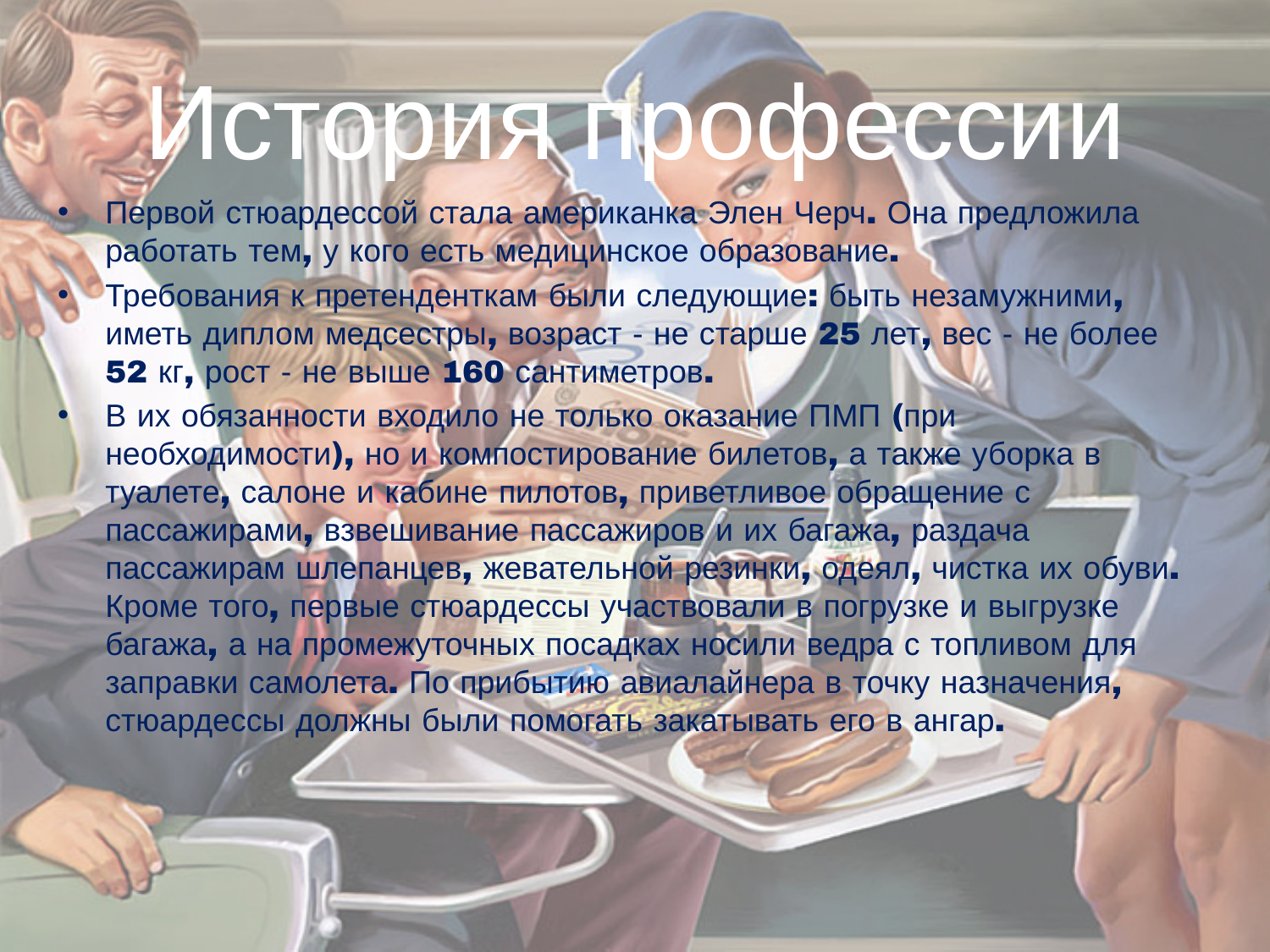

# История профессии
Первой стюардессой стала американка Элен Черч. Она предложила работать тем, у кого есть медицинское образование.
Требования к претенденткам были следующие: быть незамужними, иметь диплом медсестры, возраст ‑ не старше 25 лет, вес ‑ не более 52 кг, рост ‑ не выше 160 сантиметров.
В их обязанности входило не только оказание ПМП (при необходимости), но и компостирование билетов, а также уборка в туалете, салоне и кабине пилотов, приветливое обращение с пассажирами, взвешивание пассажиров и их багажа, раздача пассажирам шлепанцев, жевательной резинки, одеял, чистка их обуви. Кроме того, первые стюардессы участвовали в погрузке и выгрузке багажа, а на промежуточных посадках носили ведра с топливом для заправки самолета. По прибытию авиалайнера в точку назначения, стюардессы должны были помогать закатывать его в ангар.